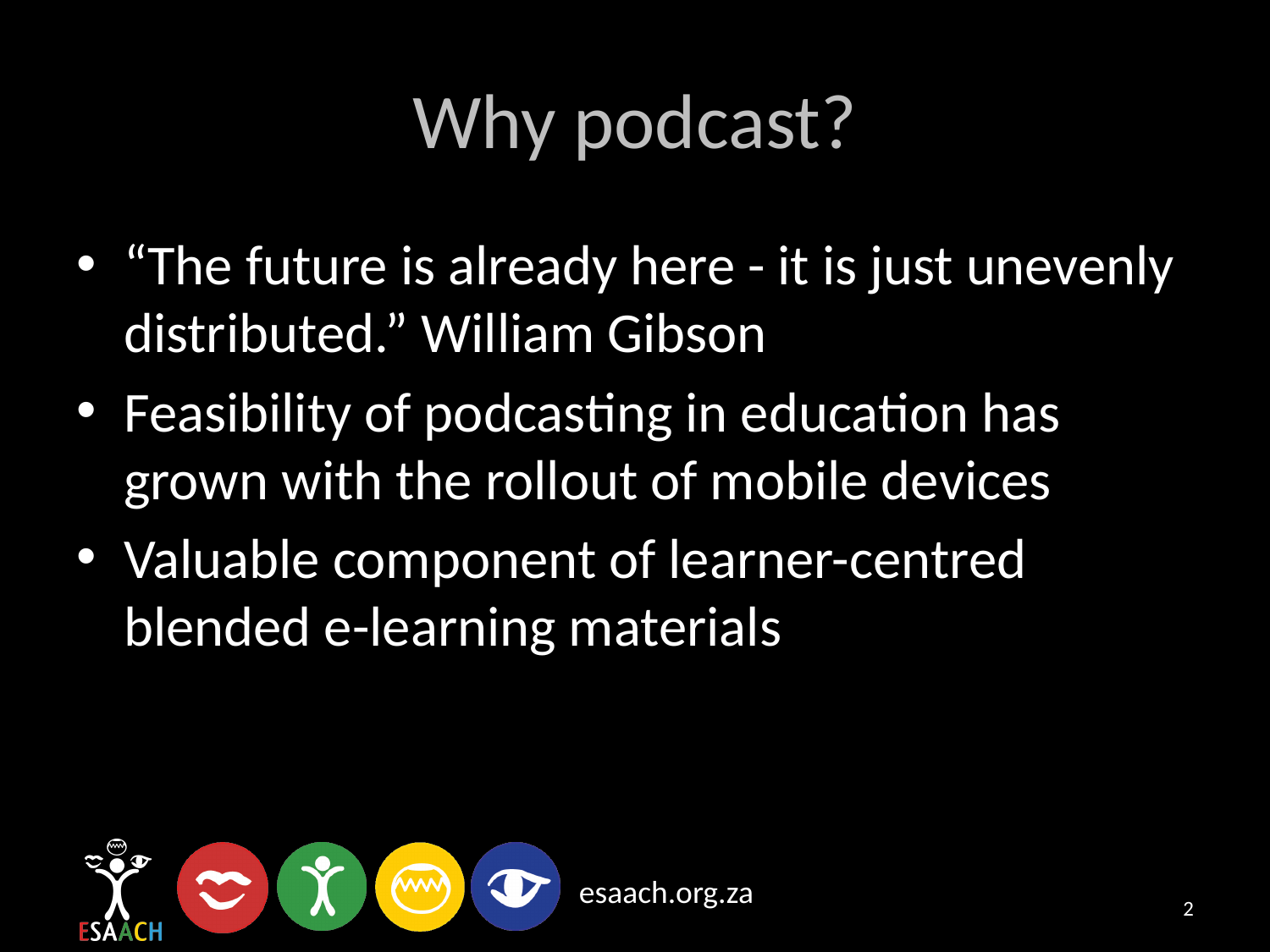

# Why podcast?
“The future is already here - it is just unevenly distributed.” William Gibson
Feasibility of podcasting in education has grown with the rollout of mobile devices
Valuable component of learner-centred blended e-learning materials

2